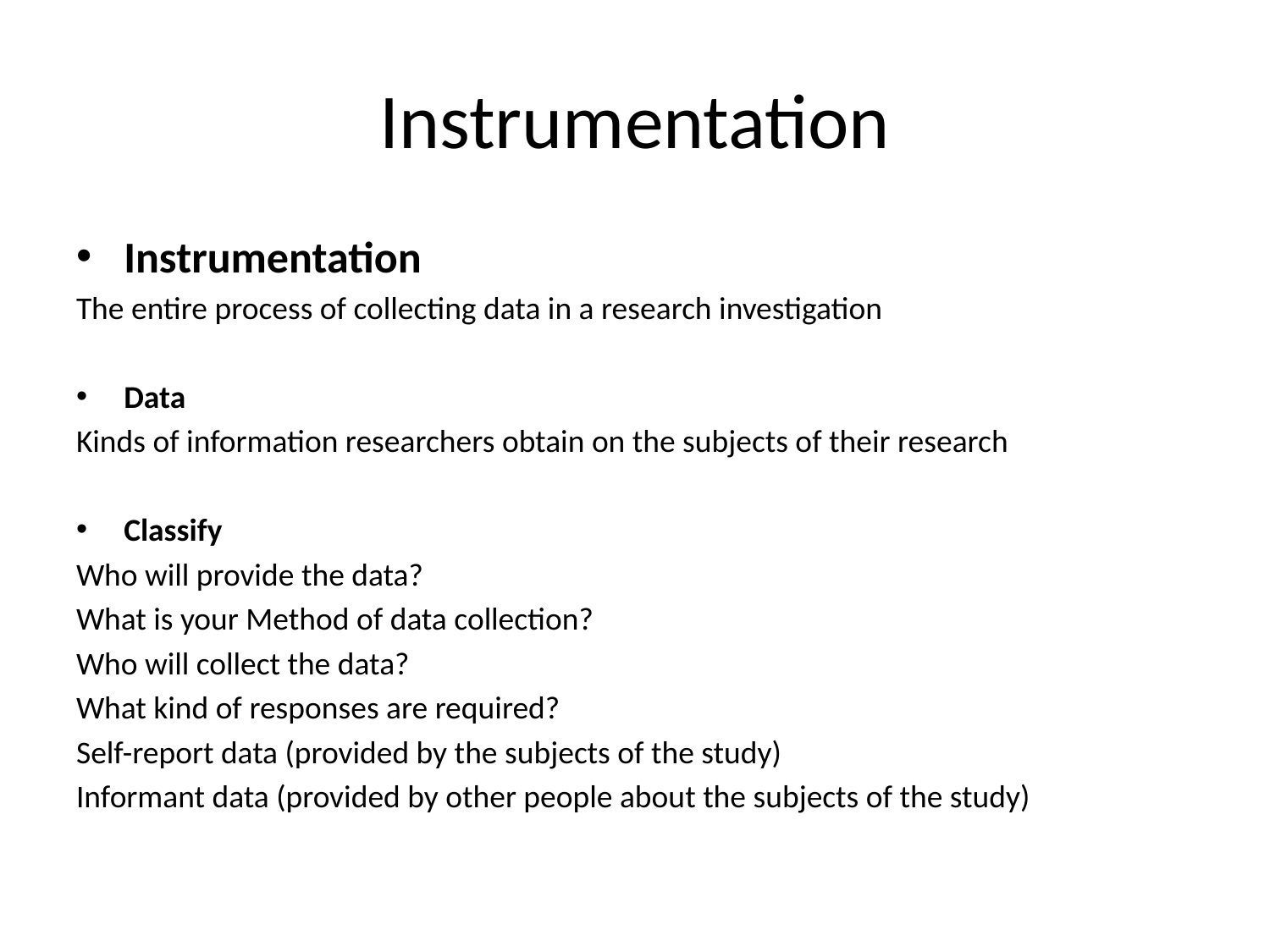

# Instrumentation
Instrumentation
The entire process of collecting data in a research investigation

Data
Kinds of information researchers obtain on the subjects of their research

Classify
Who will provide the data?
What is your Method of data collection?
Who will collect the data?
What kind of responses are required?
Self-report data (provided by the subjects of the study)
Informant data (provided by other people about the subjects of the study)